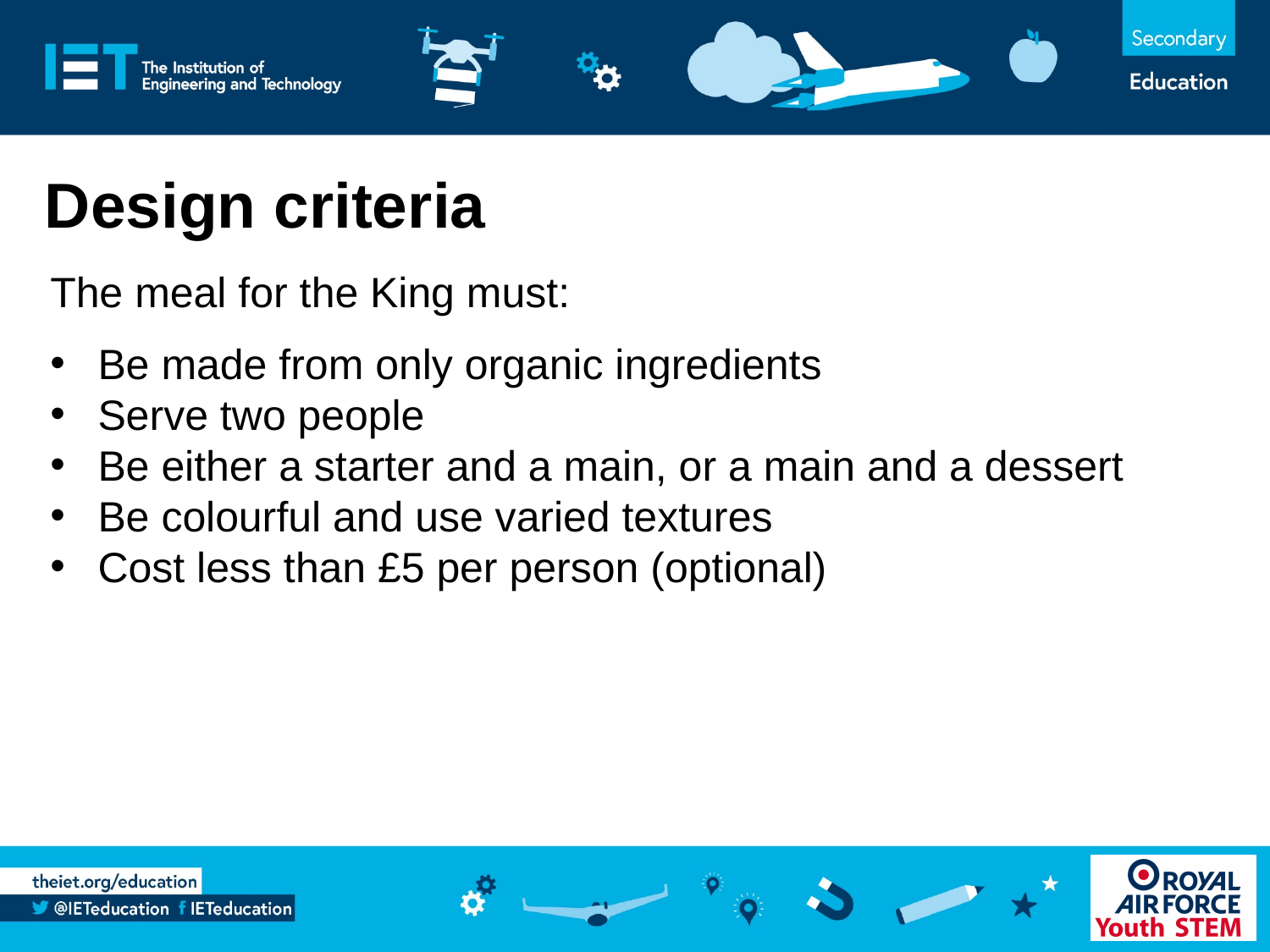

# Design criteria
The meal for the King must:

Be made from only organic ingredients
Serve two people
Be either a starter and a main, or a main and a dessert
Be colourful and use varied textures
Cost less than £5 per person (optional)